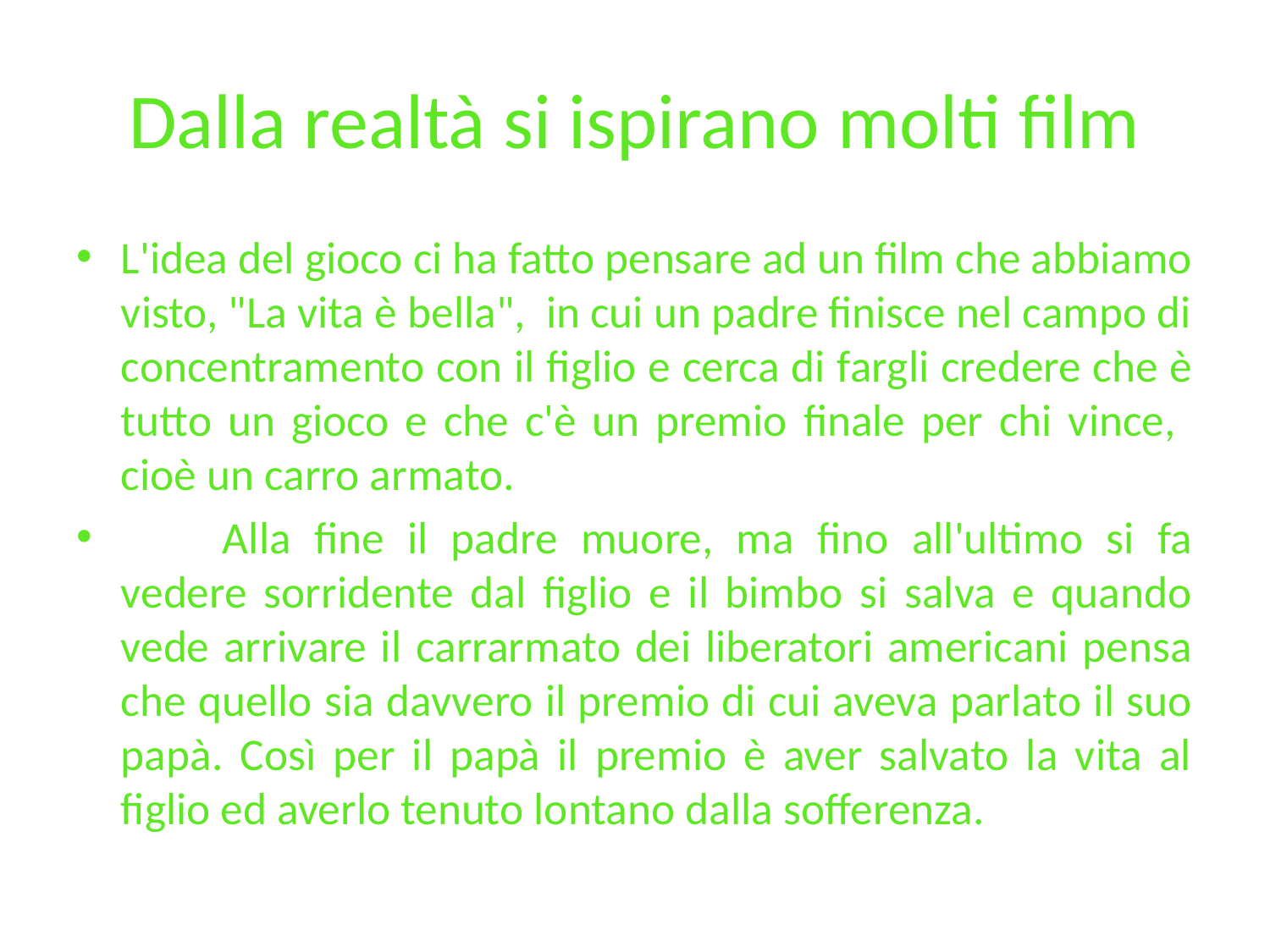

# Dalla realtà si ispirano molti film
L'idea del gioco ci ha fatto pensare ad un film che abbiamo visto, "La vita è bella",  in cui un padre finisce nel campo di concentramento con il figlio e cerca di fargli credere che è tutto un gioco e che c'è un premio finale per chi vince,  cioè un carro armato.
	Alla fine il padre muore, ma fino all'ultimo si fa vedere sorridente dal figlio e il bimbo si salva e quando vede arrivare il carrarmato dei liberatori americani pensa che quello sia davvero il premio di cui aveva parlato il suo papà. Così per il papà il premio è aver salvato la vita al figlio ed averlo tenuto lontano dalla sofferenza.